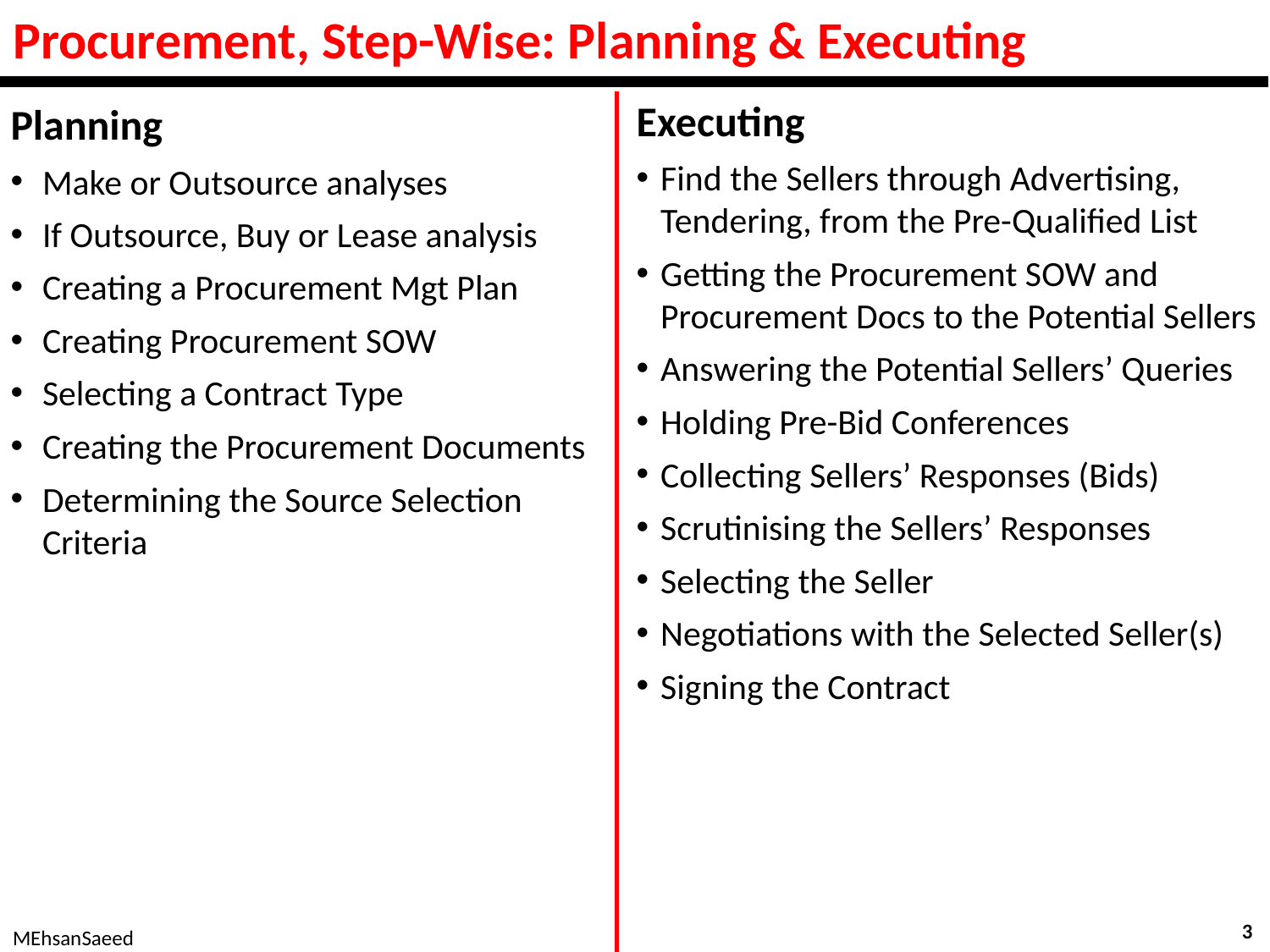

# Procurement, Step-Wise: Planning & Executing
Executing
Find the Sellers through Advertising, Tendering, from the Pre-Qualified List
Getting the Procurement SOW and Procurement Docs to the Potential Sellers
Answering the Potential Sellers’ Queries
Holding Pre-Bid Conferences
Collecting Sellers’ Responses (Bids)
Scrutinising the Sellers’ Responses
Selecting the Seller
Negotiations with the Selected Seller(s)
Signing the Contract
Planning
Make or Outsource analyses
If Outsource, Buy or Lease analysis
Creating a Procurement Mgt Plan
Creating Procurement SOW
Selecting a Contract Type
Creating the Procurement Documents
Determining the Source Selection Criteria
3
MEhsanSaeed